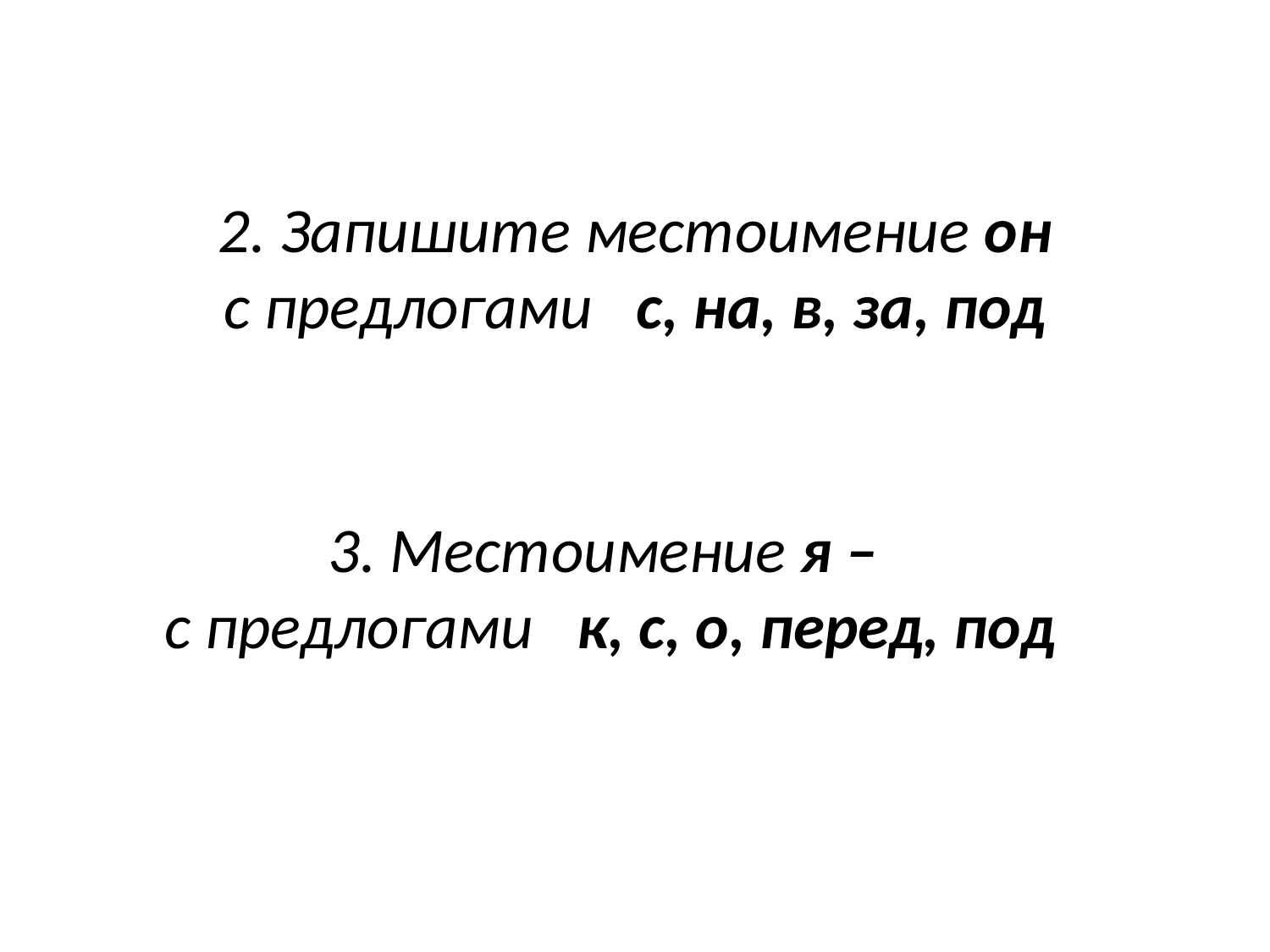

# 2. Запишите местоимение он с предлогами   с, на, в, за, под
3. Местоимение я –
с предлогами   к, с, о, перед, под